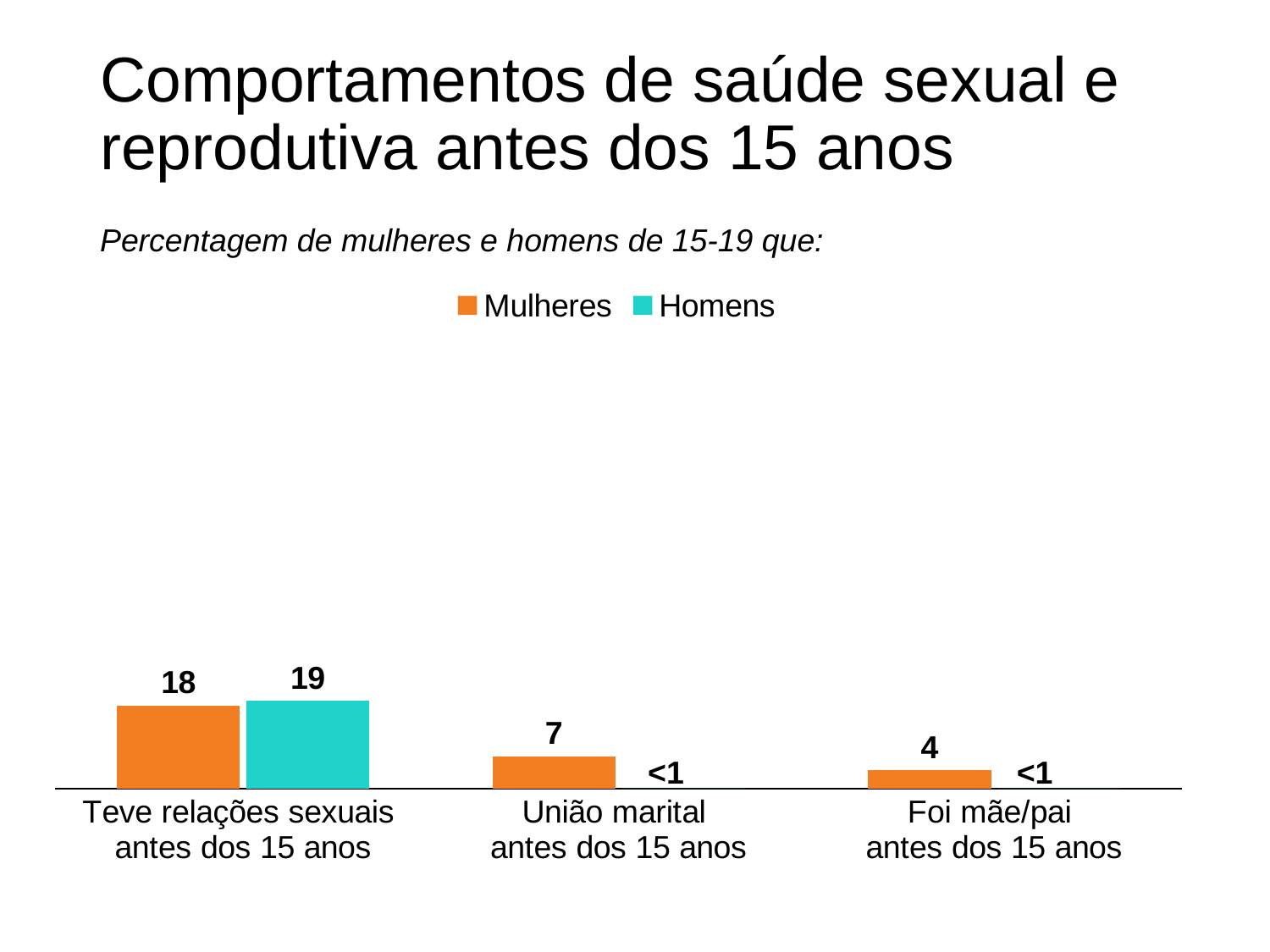

# Comportamentos de saúde sexual e reprodutiva antes dos 15 anos
Percentagem de mulheres e homens de 15-19 que:

### Chart

| Category | Mulheres | Homens |
|---|---|---|
| Teve relações sexuais
antes dos 15 anos | 18.0 | 19.0 |
| União marital
antes dos 15 anos | 7.0 | 0.0 |
| Foi mãe/pai
antes dos 15 anos | 4.0 | 0.0 |
<1
<1